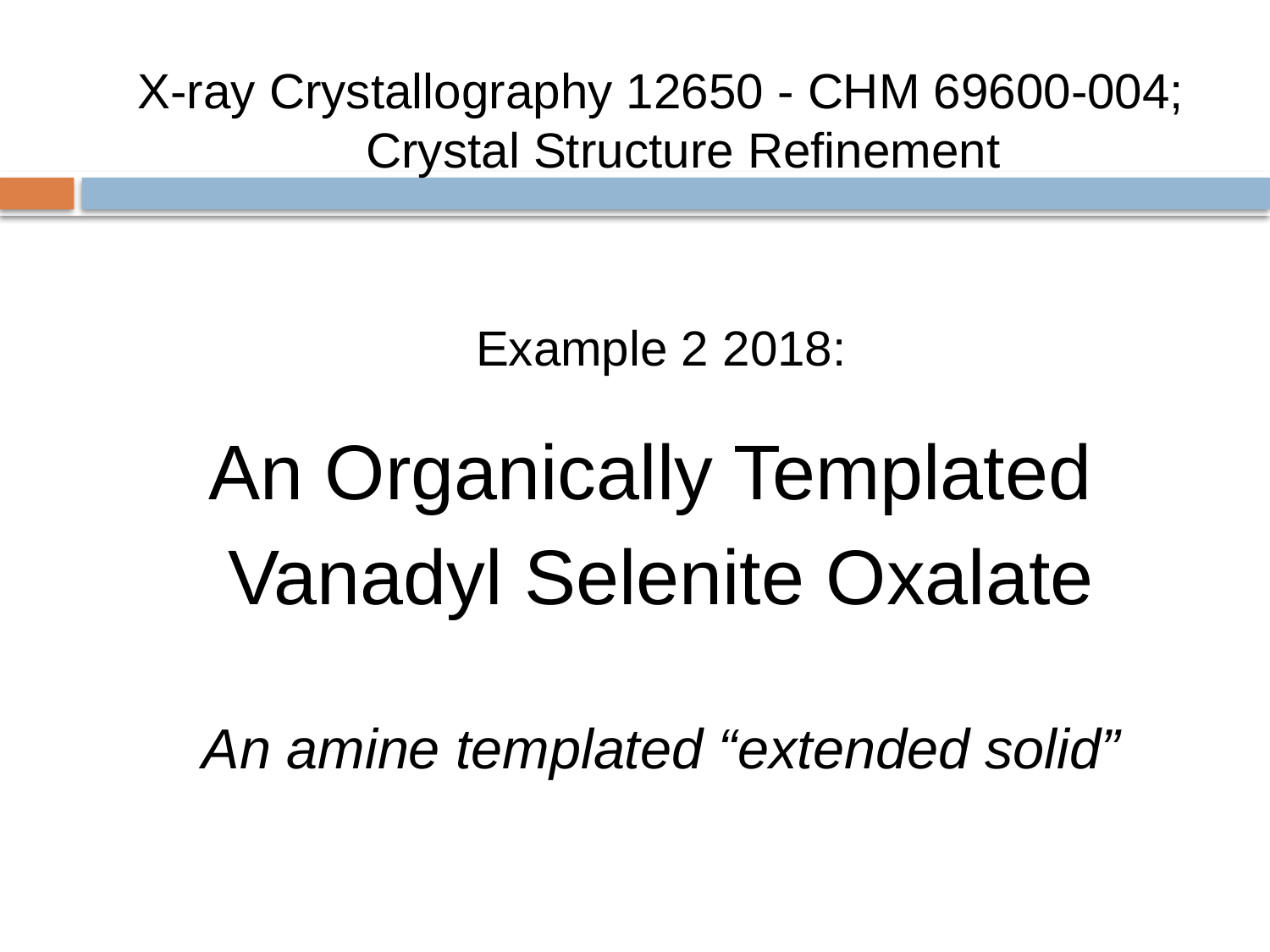

X-ray Crystallography 12650 - CHM 69600-004; Crystal Structure Refinement

Example 2 2018:

An Organically Templated
Vanadyl Selenite Oxalate

An amine templated “extended solid”